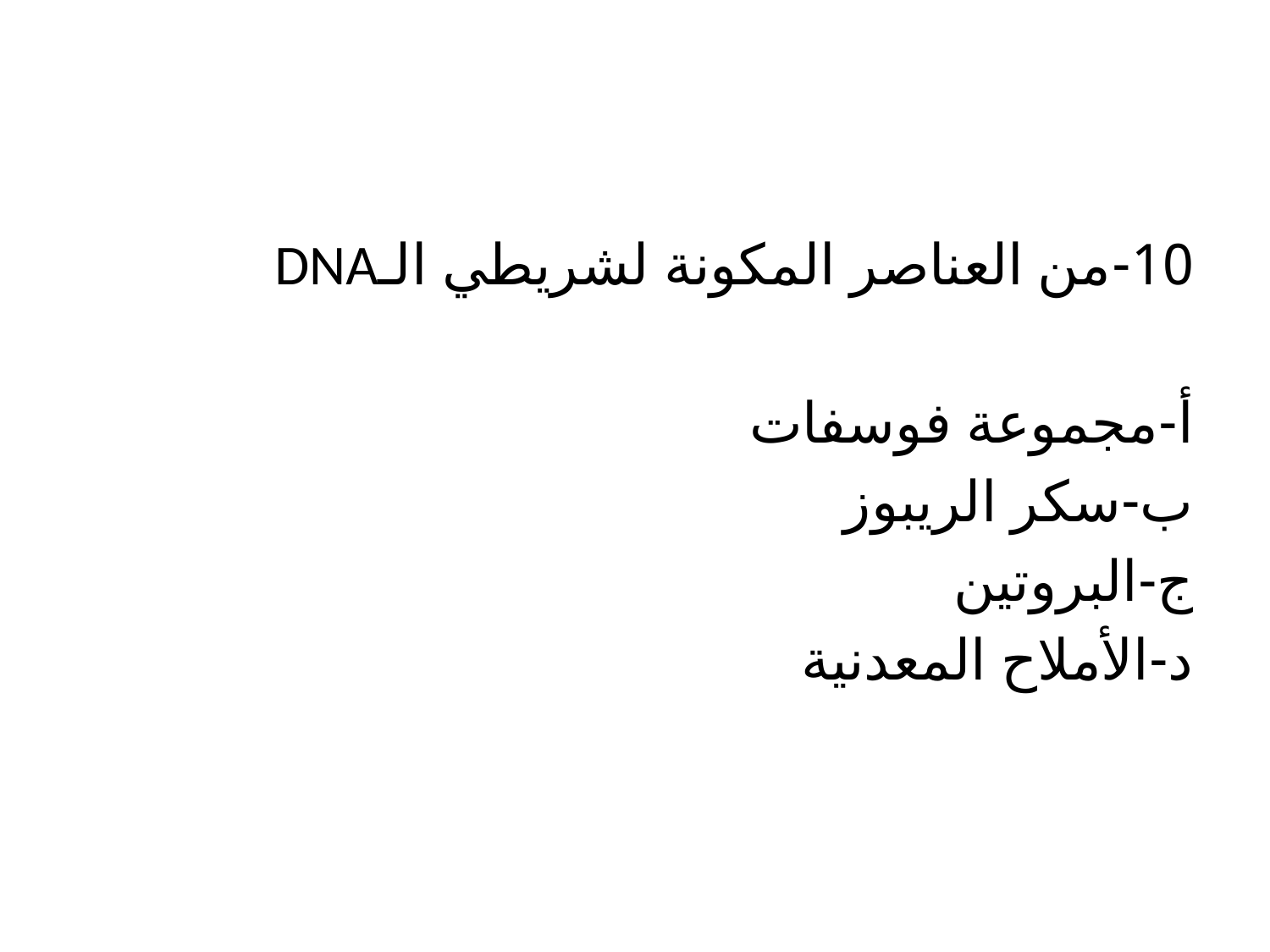

10-من العناصر المكونة لشريطي الـDNA

أ-مجموعة فوسفات
ب-سكر الريبوز
ج-البروتين
د-الأملاح المعدنية